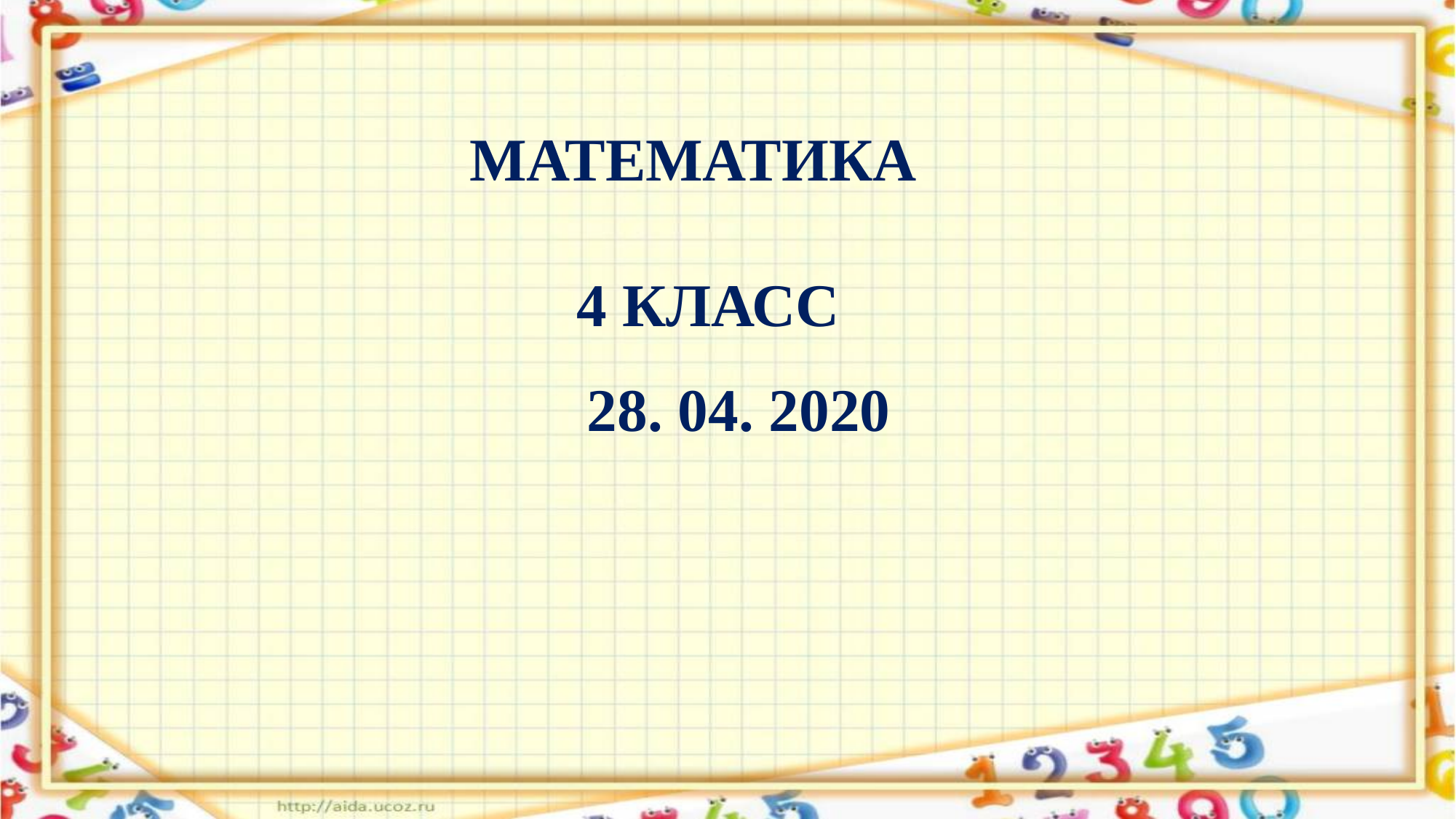

# математика 4 класс

28. 04. 2020